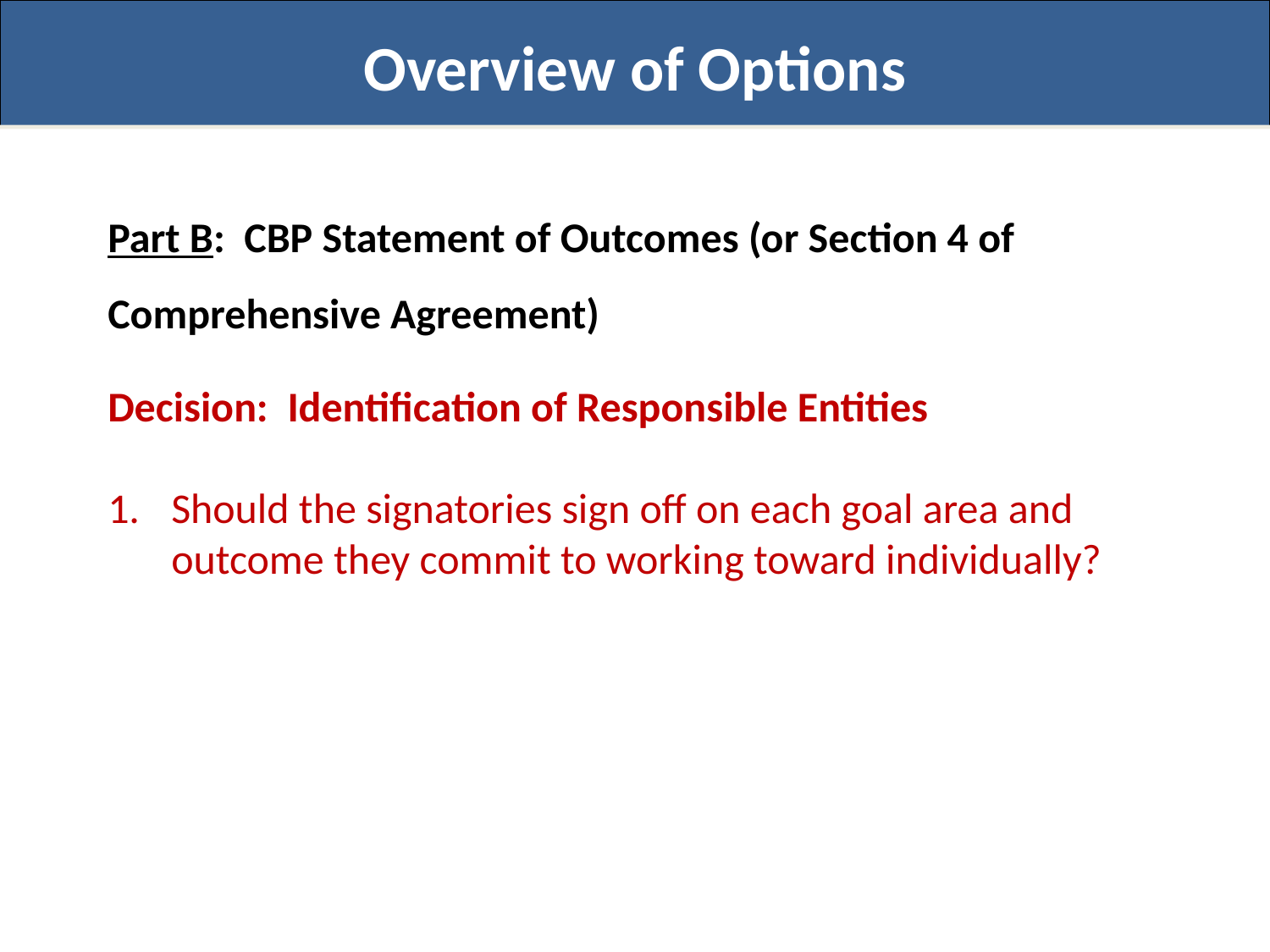

Overview of Options
Part B:  CBP Statement of Outcomes (or Section 4 of Comprehensive Agreement)

Decision:  Identification of Responsible Entities

Should the signatories sign off on each goal area and outcome they commit to working toward individually?